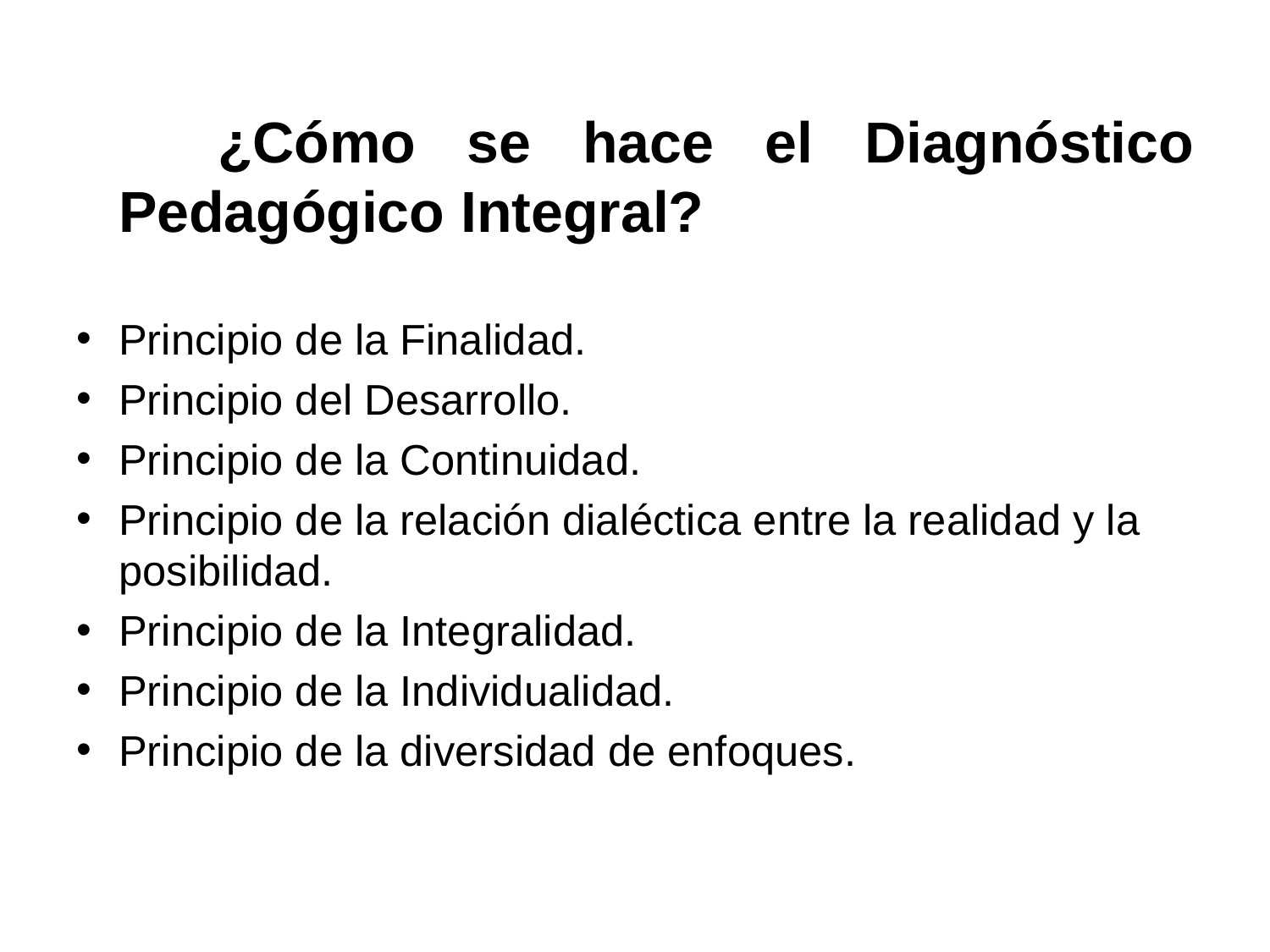

¿Cómo se hace el Diagnóstico Pedagógico Integral?

Principio de la Finalidad.
Principio del Desarrollo.
Principio de la Continuidad.
Principio de la relación dialéctica entre la realidad y la posibilidad.
Principio de la Integralidad.
Principio de la Individualidad.
Principio de la diversidad de enfoques.